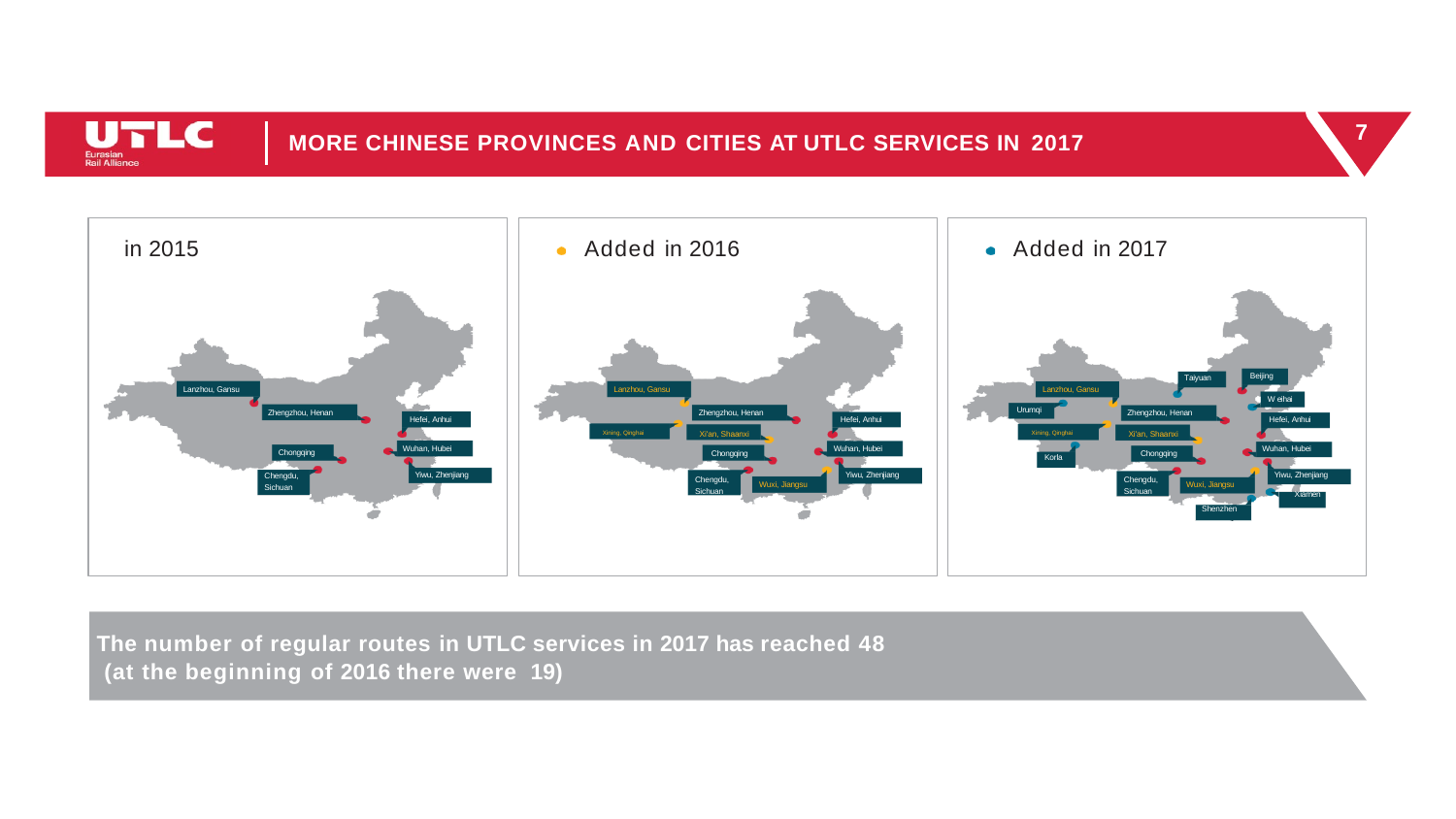

7

MORE CHINESE PROVINCES AND CITIES AT UTLC SERVICES IN 2017

in 2015
Added in 2016
Added in 2017

Beijing
Taiyuan
Lanzhou, Gansu
Lanzhou, Gansu
Lanzhou, Gansu
W eihai
Urumqi
Zhengzhou, Henan
Zhengzhou, Henan
Zhengzhou, Henan
Hefei, Anhui
Hefei, Anhui
Hefei, Anhui
Xi'an, Shaanxi
Xi'an, Shaanxi
Xining, Qinghai
Xining, Qinghai
Wuhan, Hubei
Wuhan, Hubei
Wuhan, Hubei
Chongqing
Chongqing

Chengdu,  Sichuan
Chongqing

Chengdu,  Sichuan
Korla
Chengdu,  Sichuan
Yiwu, Zhenjiang
Yiwu, Zhenjiang
Yiwu, Zhenjiang
Wuxi, Jiangsu
Wuxi, Jiangsu
Xiamen
Shenzhen

The number of regular routes in UTLC services in 2017 has reached 48
 (at the beginning of 2016 there were 19)